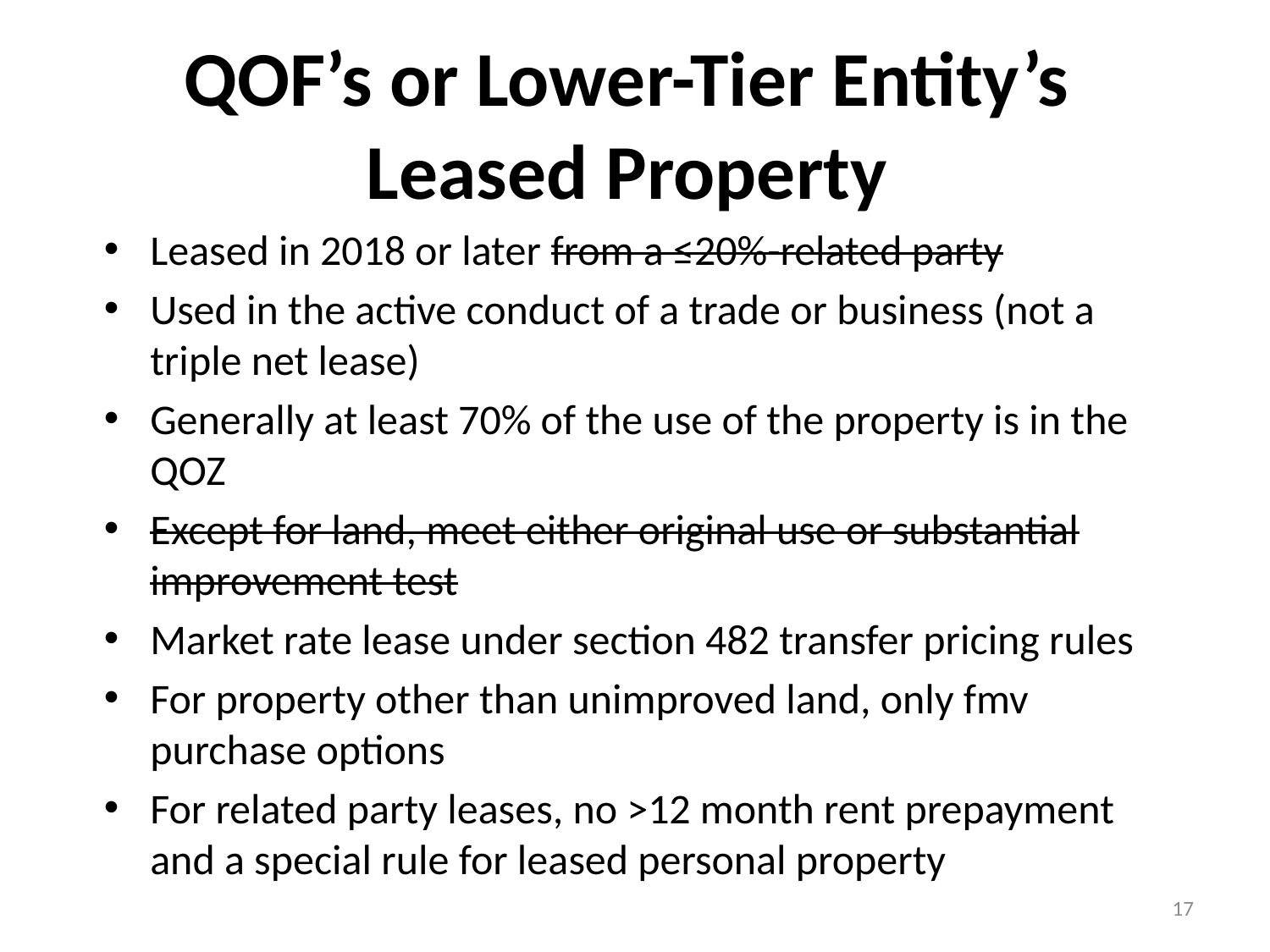

# QOF’s or Lower-Tier Entity’s Leased Property
Leased in 2018 or later from a ≤20%-related party
Used in the active conduct of a trade or business (not a triple net lease)
Generally at least 70% of the use of the property is in the QOZ
Except for land, meet either original use or substantial improvement test
Market rate lease under section 482 transfer pricing rules
For property other than unimproved land, only fmv purchase options
For related party leases, no >12 month rent prepayment and a special rule for leased personal property
17